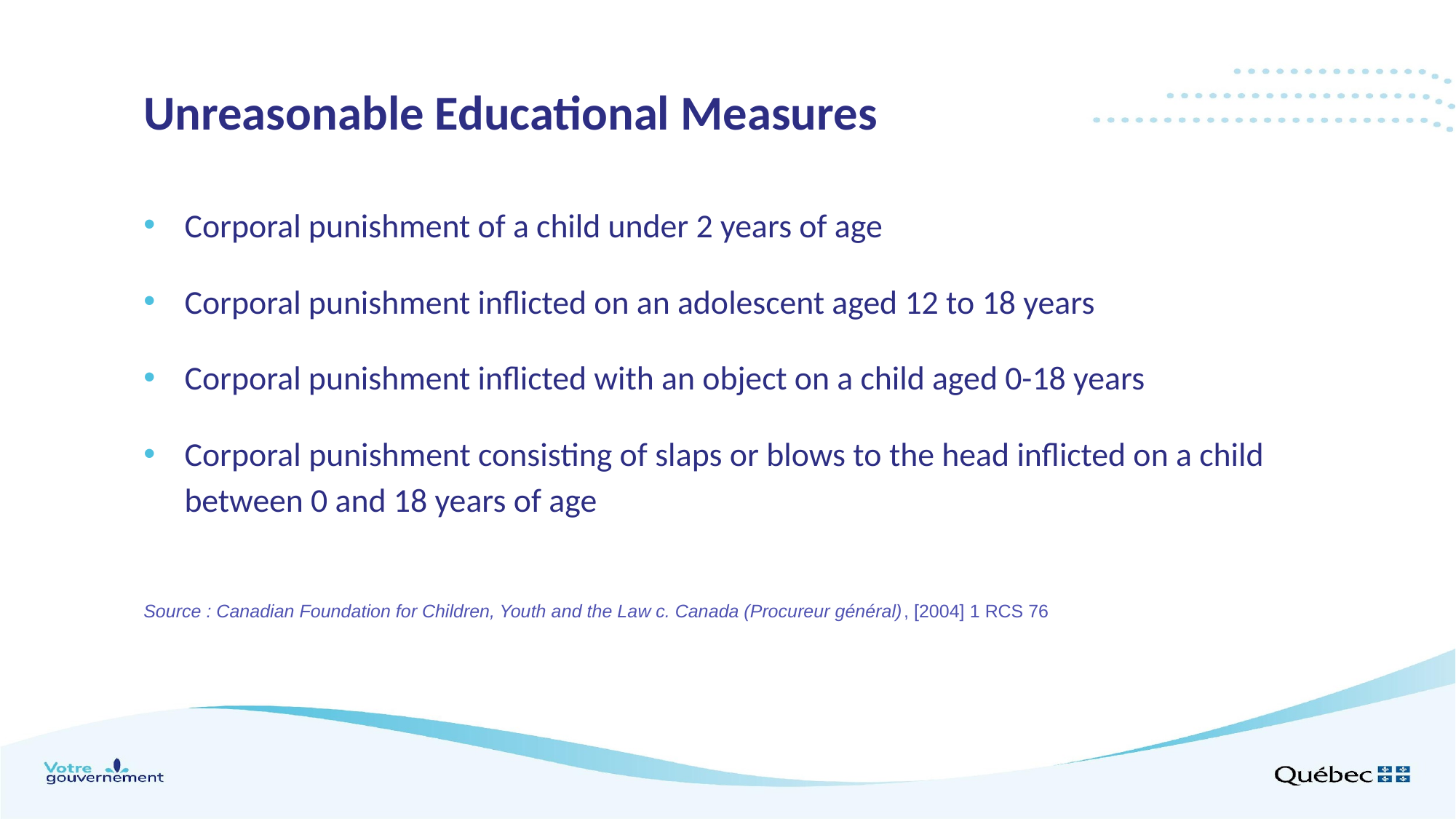

# Unreasonable Educational Measures
Corporal punishment of a child under 2 years of age
Corporal punishment inflicted on an adolescent aged 12 to 18 years
Corporal punishment inflicted with an object on a child aged 0-18 years
Corporal punishment consisting of slaps or blows to the head inflicted on a child between 0 and 18 years of age

Source : Canadian Foundation for Children, Youth and the Law c. Canada (Procureur général), [2004] 1 RCS 76